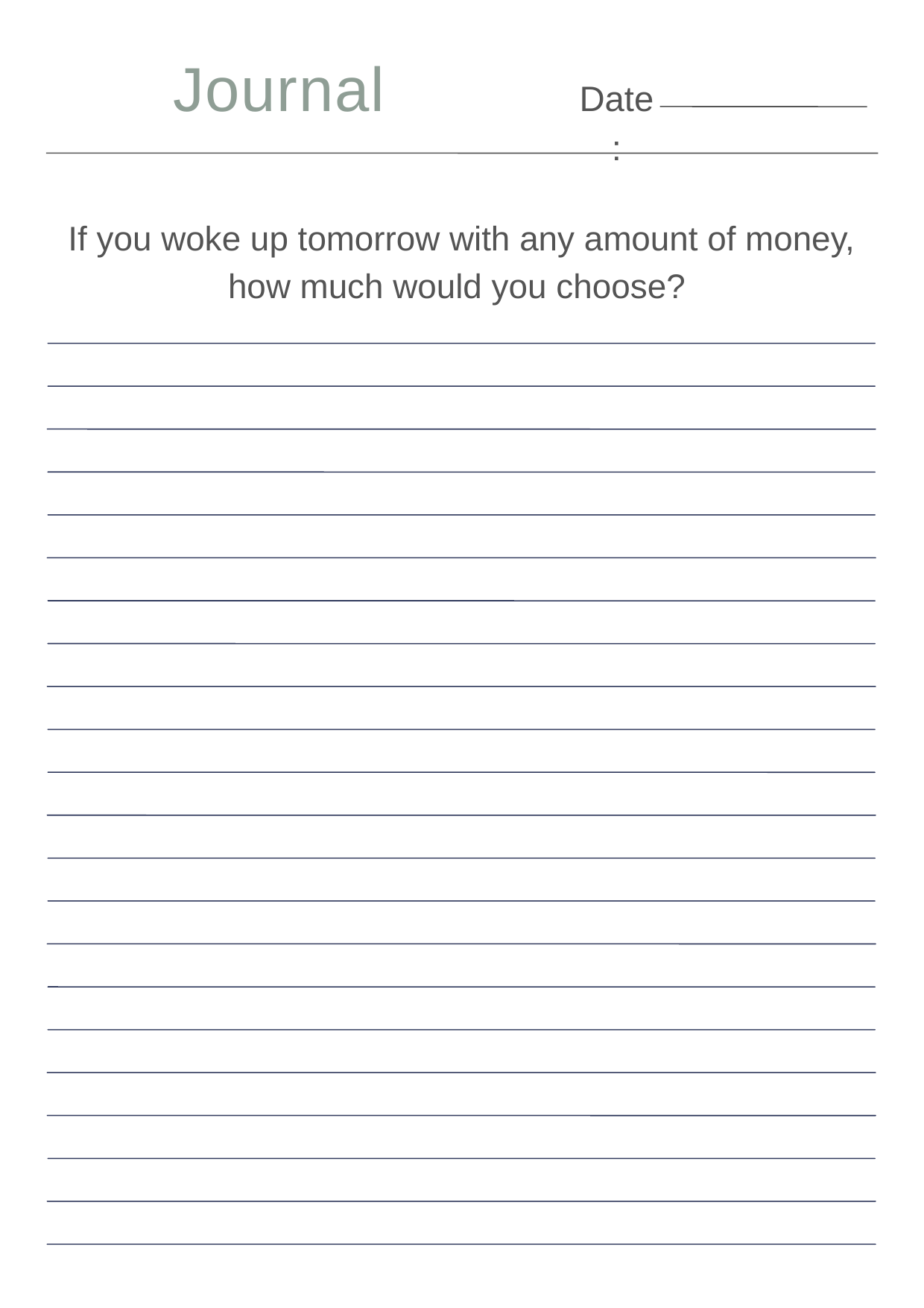

Journal
Date:

If you woke up tomorrow with any amount of money, how much would you choose?